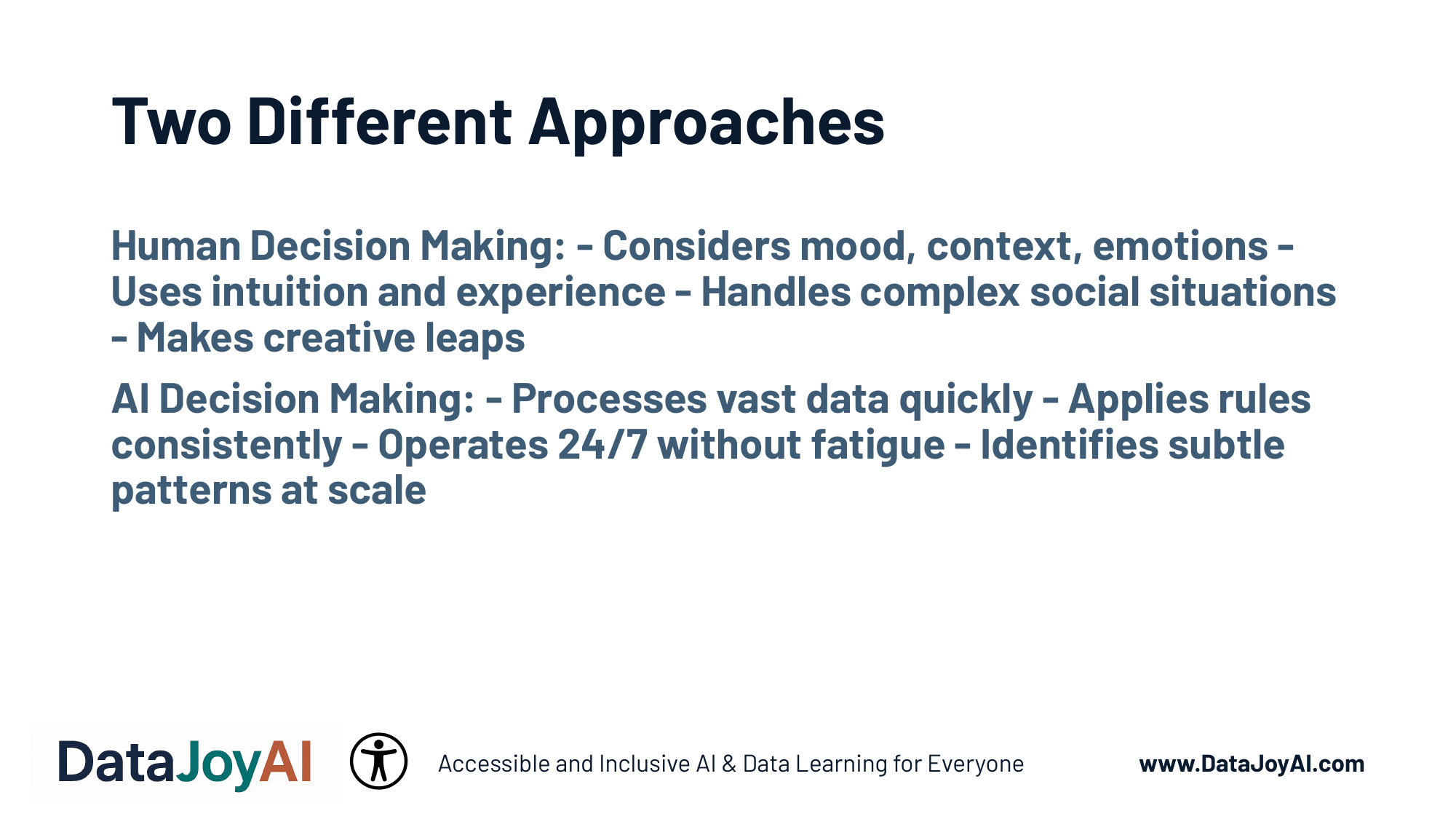

# Two Different Approaches
Human Decision Making: - Considers mood, context, emotions - Uses intuition and experience - Handles complex social situations - Makes creative leaps
AI Decision Making: - Processes vast data quickly - Applies rules consistently - Operates 24/7 without fatigue - Identifies subtle patterns at scale